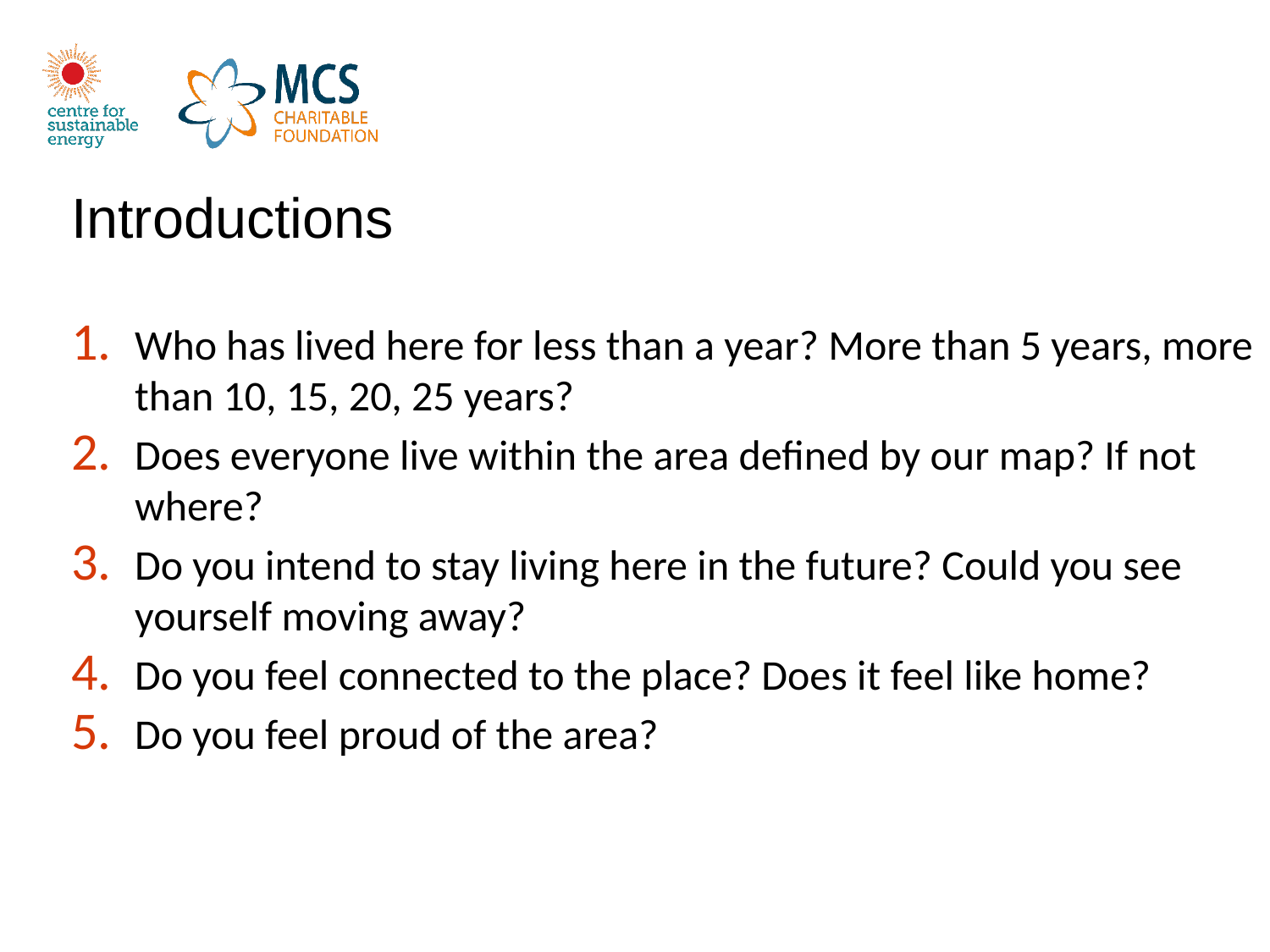

Introductions

Who has lived here for less than a year? More than 5 years, more than 10, 15, 20, 25 years?
Does everyone live within the area defined by our map? If not where?
Do you intend to stay living here in the future? Could you see yourself moving away?
Do you feel connected to the place? Does it feel like home?
Do you feel proud of the area?